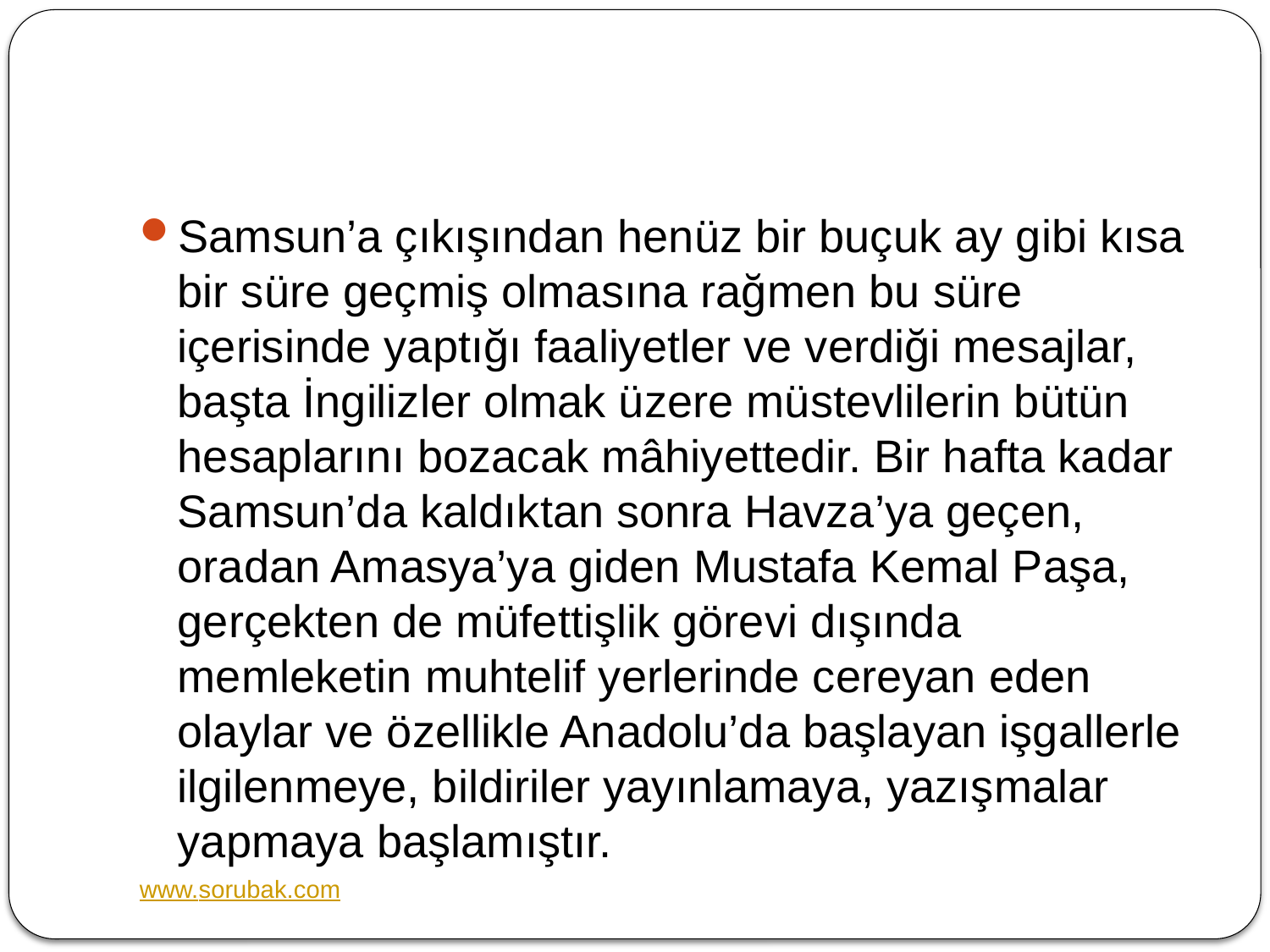

#
Samsun’a çıkışından henüz bir buçuk ay gibi kısa bir süre geçmiş olmasına rağmen bu süre içerisinde yaptığı faaliyetler ve verdiği mesajlar, başta İngilizler olmak üzere müstevlilerin bütün hesaplarını bozacak mâhiyettedir. Bir hafta kadar Samsun’da kaldıktan sonra Havza’ya geçen, oradan Amasya’ya giden Mustafa Kemal Paşa, gerçekten de müfettişlik görevi dışında memleketin muhtelif yerlerinde cereyan eden olaylar ve özellikle Anadolu’da başlayan işgallerle ilgilenmeye, bildiriler yayınlamaya, yazışmalar yapmaya başlamıştır.
www.sorubak.com